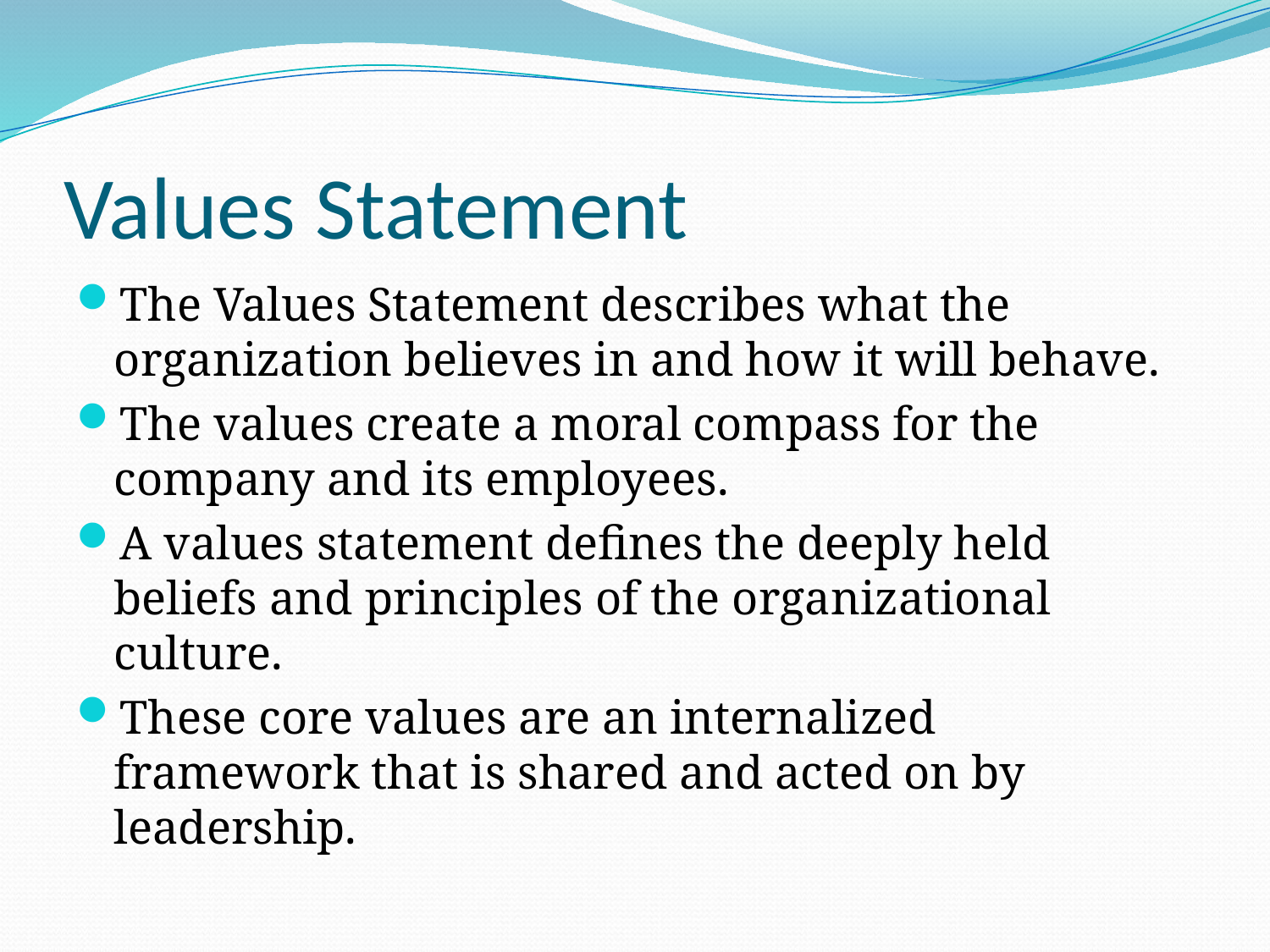

# Values Statement
The Values Statement describes what the organization believes in and how it will behave.
The values create a moral compass for the company and its employees.
A values statement defines the deeply held beliefs and principles of the organizational culture.
These core values are an internalized framework that is shared and acted on by leadership.